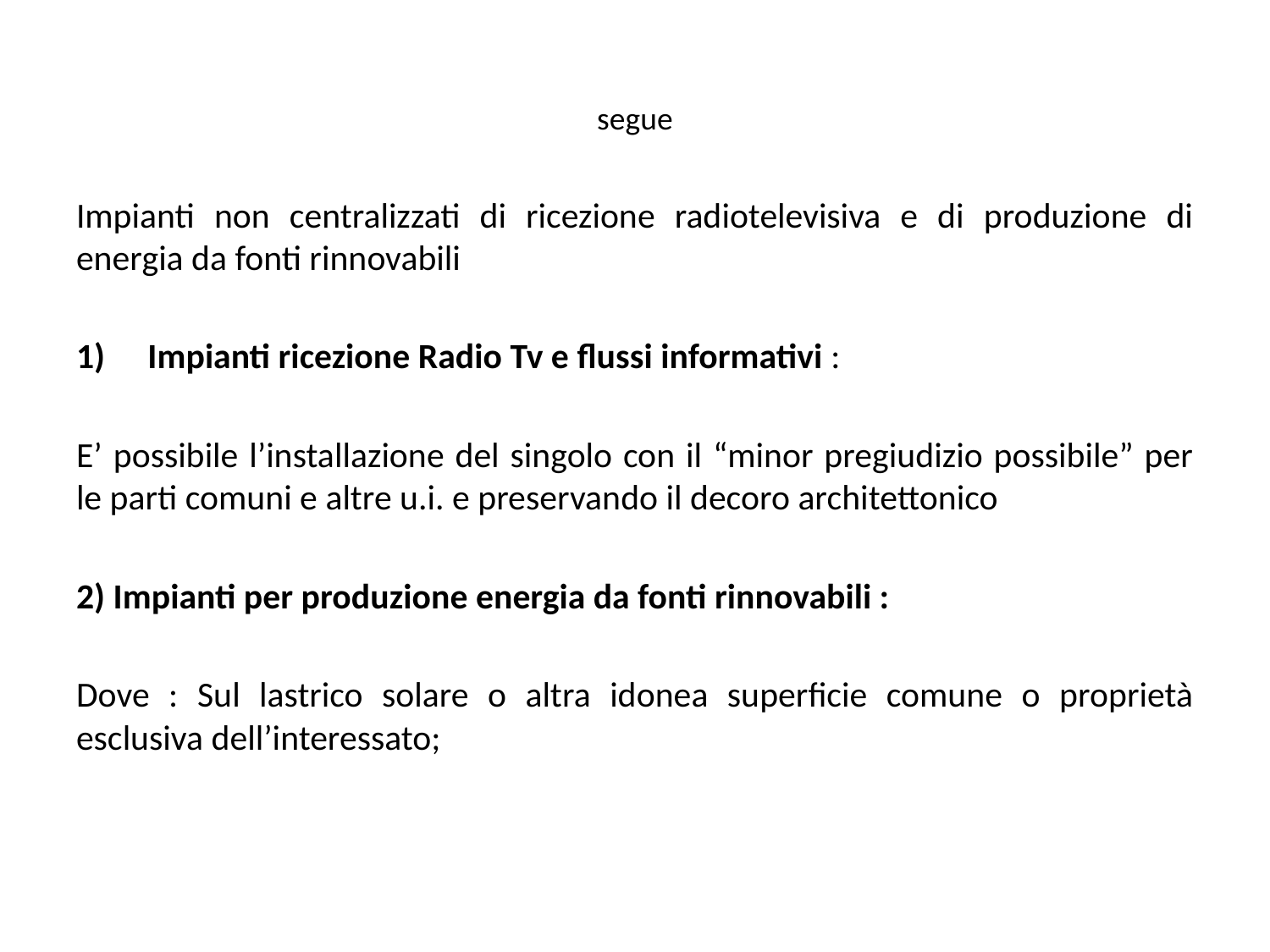

# segue
Impianti non centralizzati di ricezione radiotelevisiva e di produzione di energia da fonti rinnovabili

Impianti ricezione Radio Tv e flussi informativi :

E’ possibile l’installazione del singolo con il “minor pregiudizio possibile” per le parti comuni e altre u.i. e preservando il decoro architettonico

2) Impianti per produzione energia da fonti rinnovabili :

Dove : Sul lastrico solare o altra idonea superficie comune o proprietà esclusiva dell’interessato;